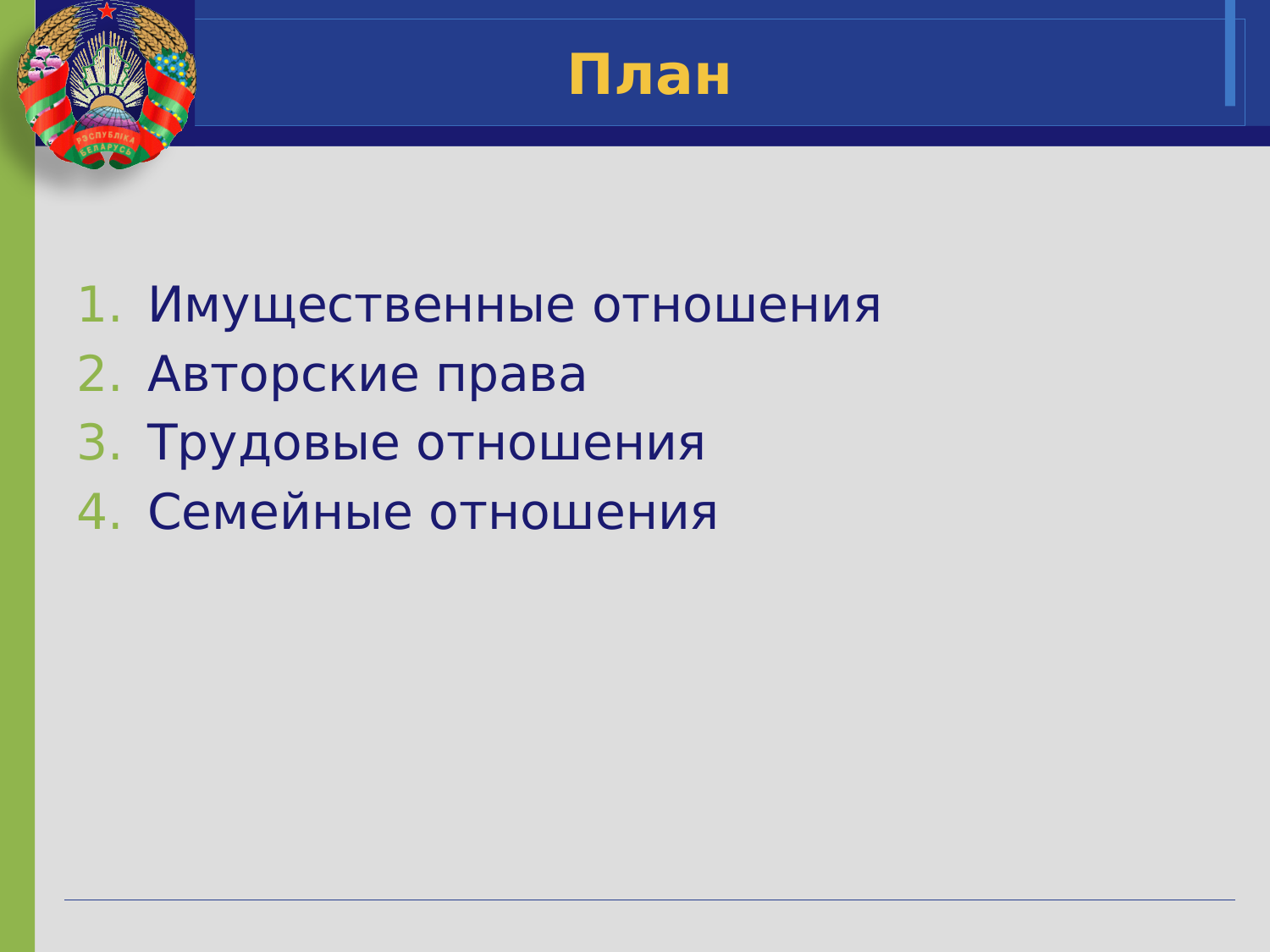

# План
Имущественные отношения
Авторские права
Трудовые отношения
Семейные отношения